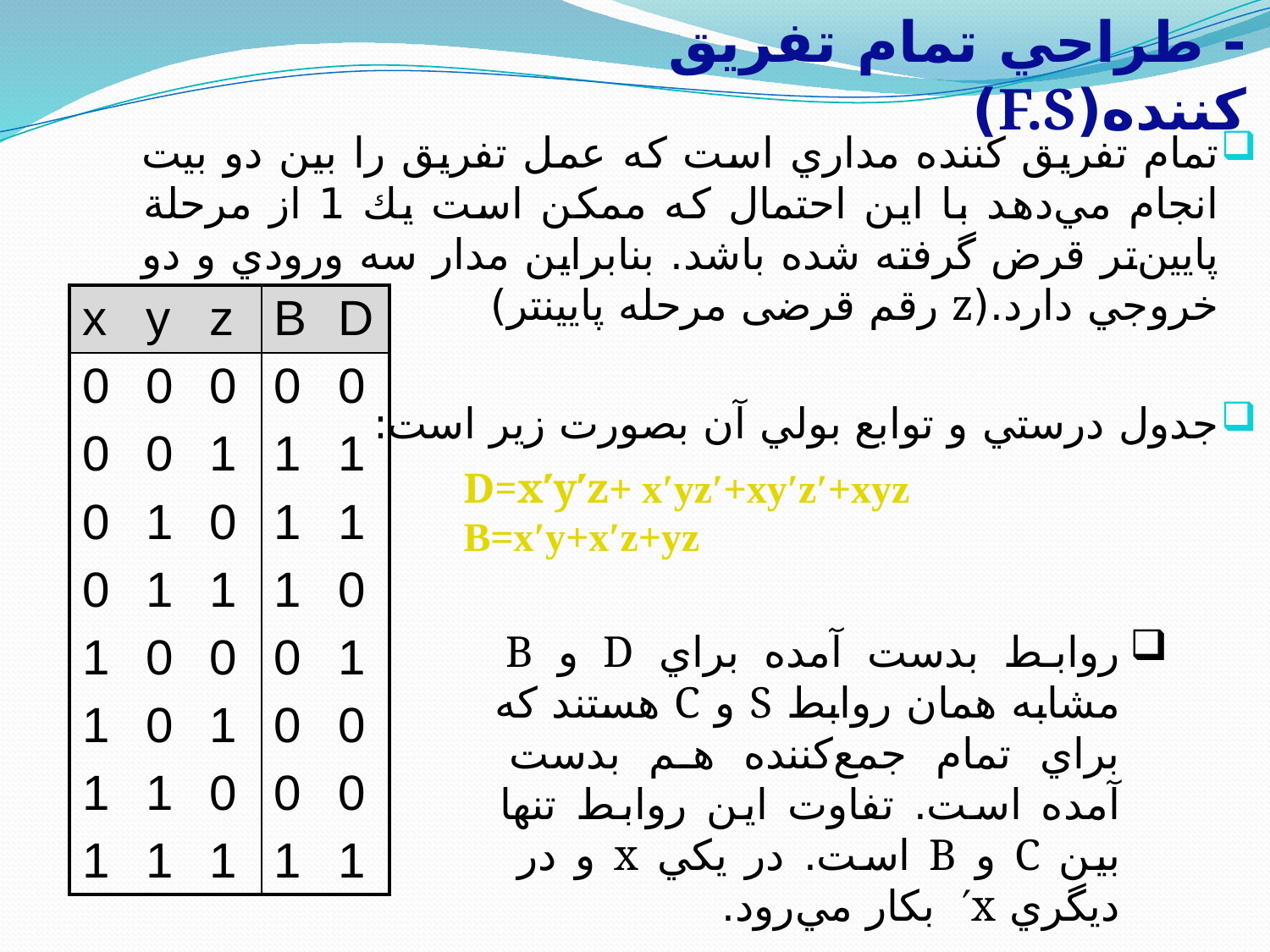

- طراحي تمام ‌تفريق كننده(F.S)
تمام تفريق كننده مداري است كه عمل تفريق را بين دو بيت انجام مي‌دهد با اين احتمال كه ممكن است يك 1 از مرحلة پايين‌تر قرض گرفته شده باشد. بنابراين مدار سه ورودي و دو خروجي دارد.(z رقم قرضی مرحله پايينتر)

جدول درستي و توابع بولي آن بصورت زير است:

| x | y | z | B | D |
| --- | --- | --- | --- | --- |
| 0 | 0 | 0 | 0 | 0 |
| 0 | 0 | 1 | 1 | 1 |
| 0 | 1 | 0 | 1 | 1 |
| 0 | 1 | 1 | 1 | 0 |
| 1 | 0 | 0 | 0 | 1 |
| 1 | 0 | 1 | 0 | 0 |
| 1 | 1 | 0 | 0 | 0 |
| 1 | 1 | 1 | 1 | 1 |
D=x′y′z+ x′yz′+xy′z′+xyz
B=x′y+x′z+yz
روابط بدست آمده براي D و B مشابه همان روابط S و C هستند كه براي تمام جمع‌كننده هم بدست آمده است. تفاوت اين روابط تنها بين C و B است. در يكي x و در  ديگري x′  بكار مي‌رود.